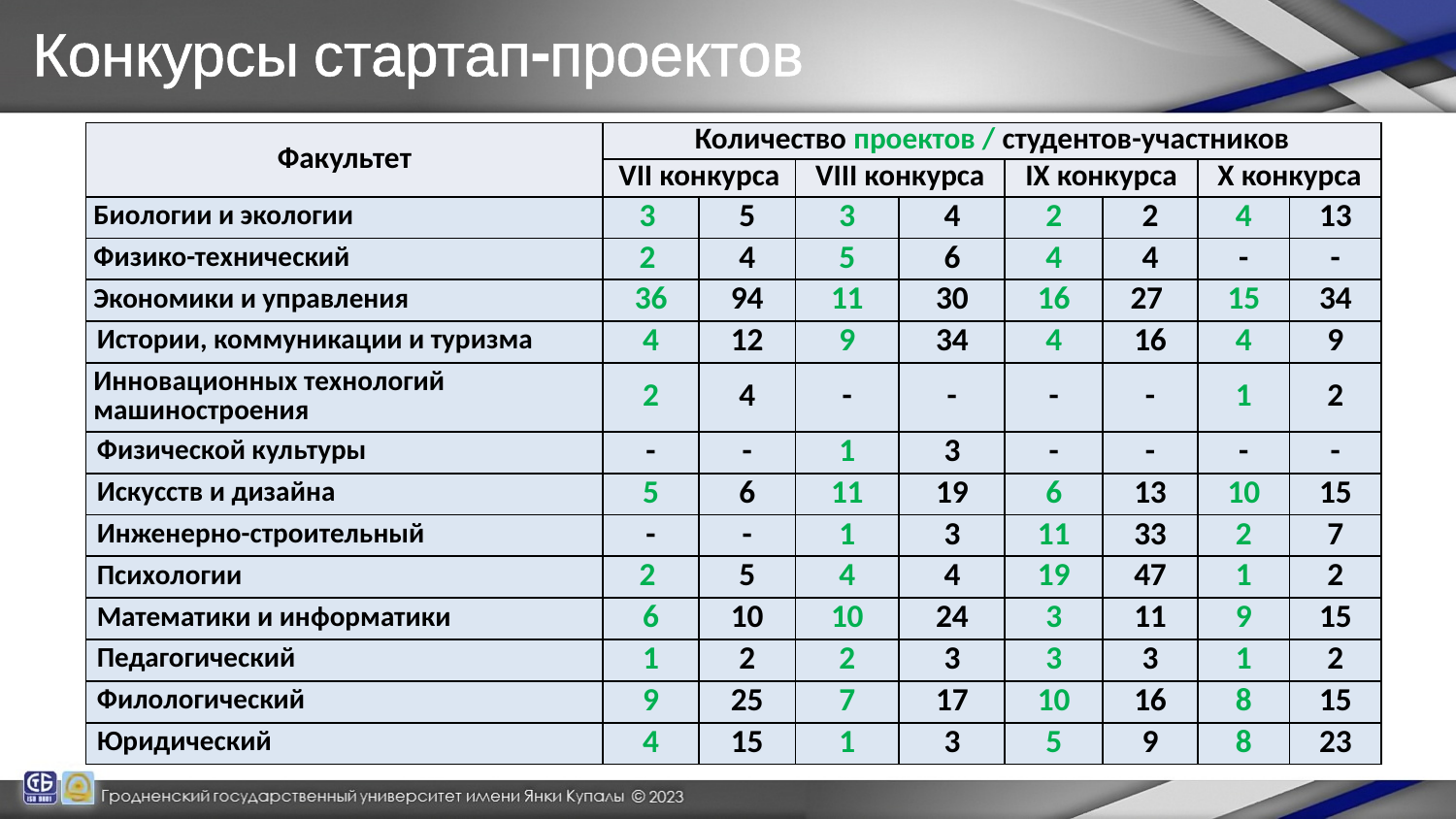

Конкурсы стартап-проектов
| Факультет | Количество проектов / студентов-участников |  |  |  |  |  |  |  |
| --- | --- | --- | --- | --- | --- | --- | --- | --- |
|  | VII конкурса |  | VIII конкурса |  | IX конкурса |  | X конкурса |  |
| Биологии и экологии | 3 | 5 | 3 | 4 | 2 | 2 | 4 | 13 |
| Физико-технический | 2 | 4 | 5 | 6 | 4 | 4 | - | - |
| Экономики и управления | 36 | 94 | 11 | 30 | 16 | 27 | 15 | 34 |
| Истории, коммуникации и туризма | 4 | 12 | 9 | 34 | 4 | 16 | 4 | 9 |
| Инновационных технологий машиностроения | 2 | 4 | - | - | - | - | 1 | 2 |
| Физической культуры | - | - | 1 | 3 | - | - | - | - |
| Искусств и дизайна | 5 | 6 | 11 | 19 | 6 | 13 | 10 | 15 |
| Инженерно-строительный | - | - | 1 | 3 | 11 | 33 | 2 | 7 |
| Психологии | 2 | 5 | 4 | 4 | 19 | 47 | 1 | 2 |
| Математики и информатики | 6 | 10 | 10 | 24 | 3 | 11 | 9 | 15 |
| Педагогический | 1 | 2 | 2 | 3 | 3 | 3 | 1 | 2 |
| Филологический | 9 | 25 | 7 | 17 | 10 | 16 | 8 | 15 |
| Юридический | 4 | 15 | 1 | 3 | 5 | 9 | 8 | 23 |
конкурсы
Динамика участия студентов в конкурсах «ИнНаСтарт»